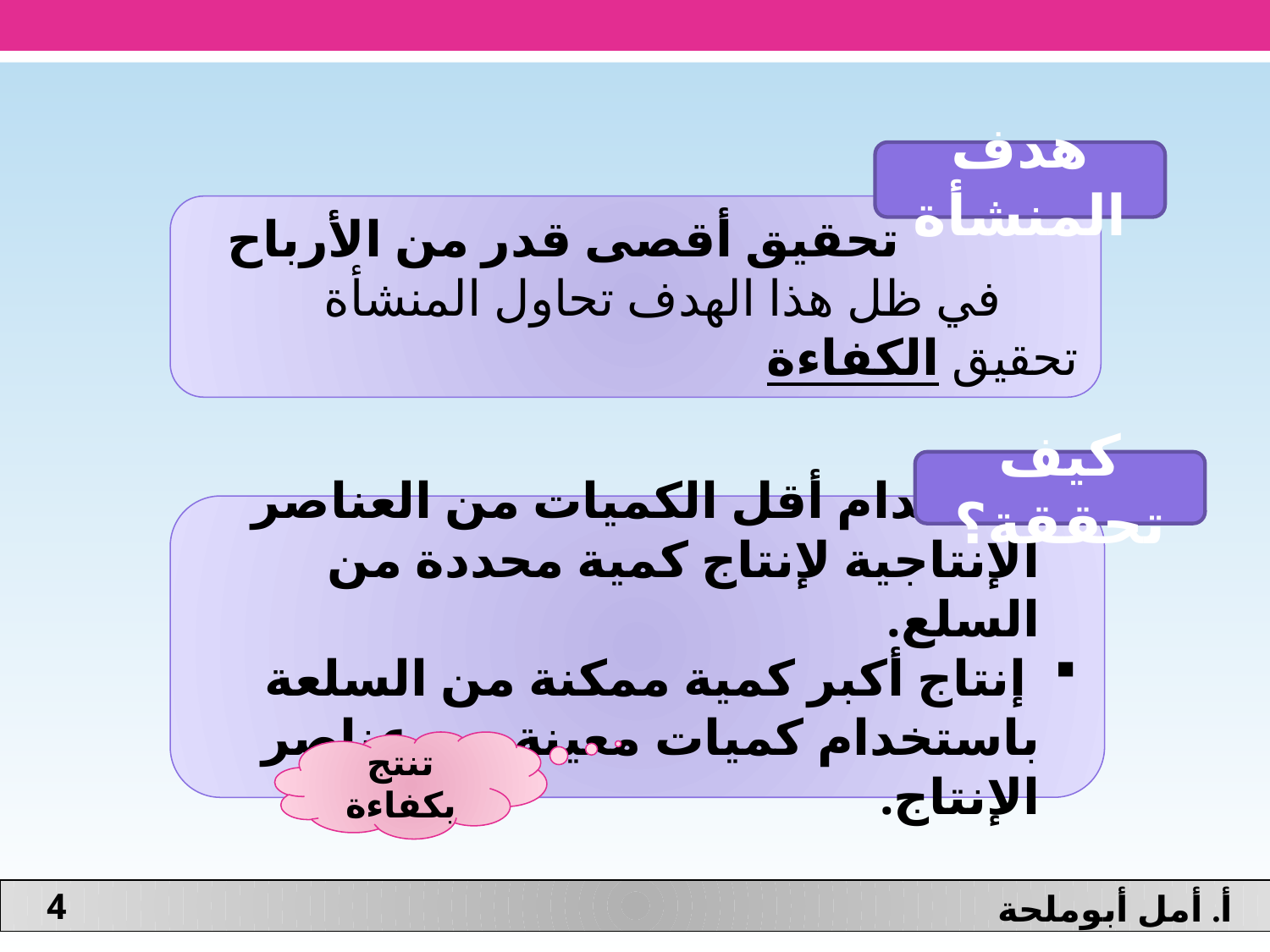

هدف المنشأة
              تحقيق أقصى قدر من الأرباح
      في ظل هذا الهدف تحاول المنشأة تحقيق الكفاءة
كيف تحققة؟
استخدام أقل الكميات من العناصر الإنتاجية لإنتاج كمية محددة من السلع.
 إنتاج أكبر كمية ممكنة من السلعة باستخدام كميات معينة من عناصر الإنتاج.
تنتج بكفاءة
4

أ. أمل أبوملحة